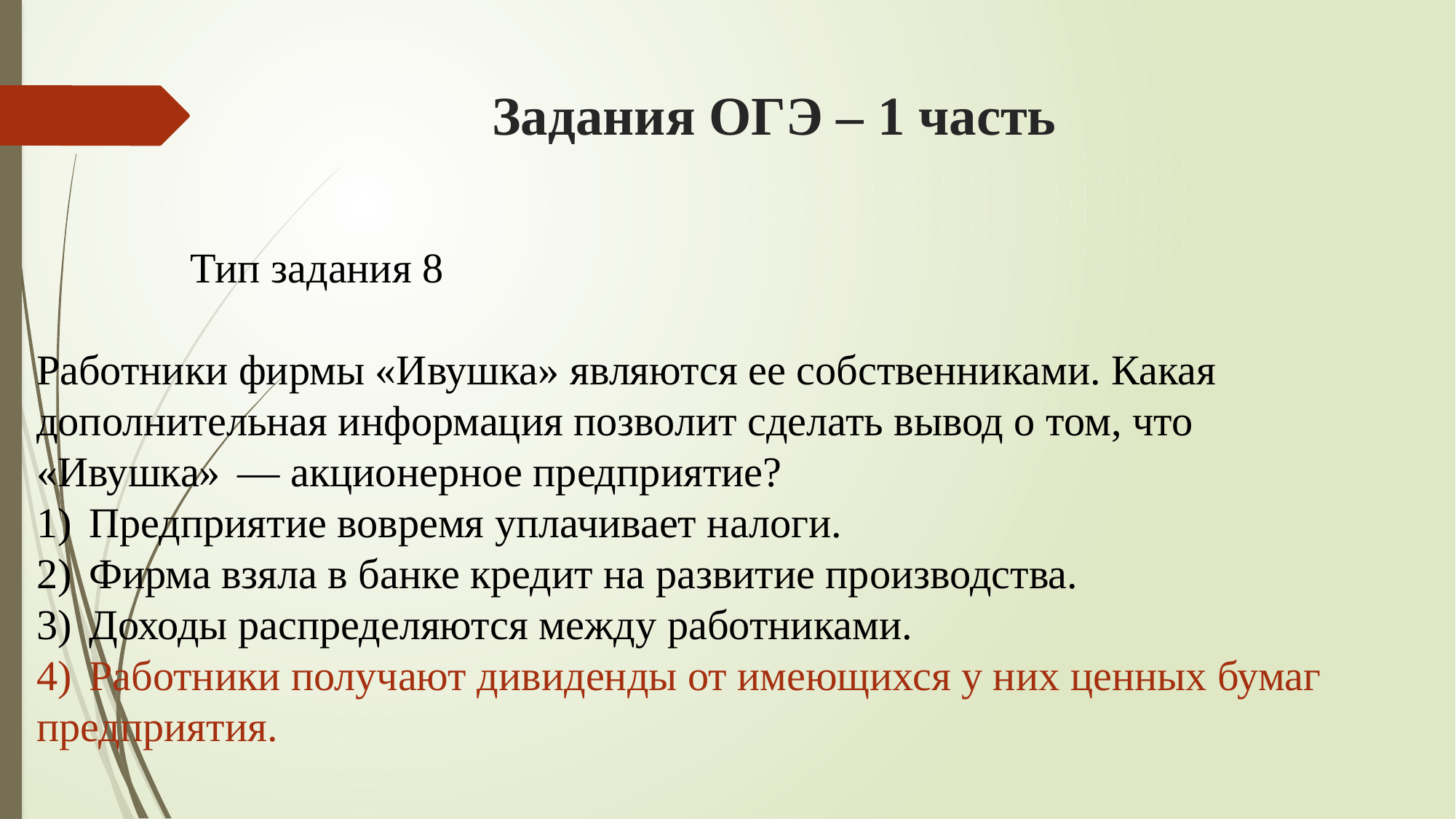

# Задания ОГЭ – 1 часть
             Тип задания 8

Работники фирмы «Ивушка» являются ее собственниками. Какая дополнительная информация позволит сделать вывод о том, что «Ивушка»  — акционерное предприятие?
1)  Предприятие вовремя уплачивает налоги.
2)  Фирма взяла в банке кредит на развитие производства.
3)  Доходы распределяются между работниками.
4)  Работники получают дивиденды от имеющихся у них ценных бумаг предприятия.